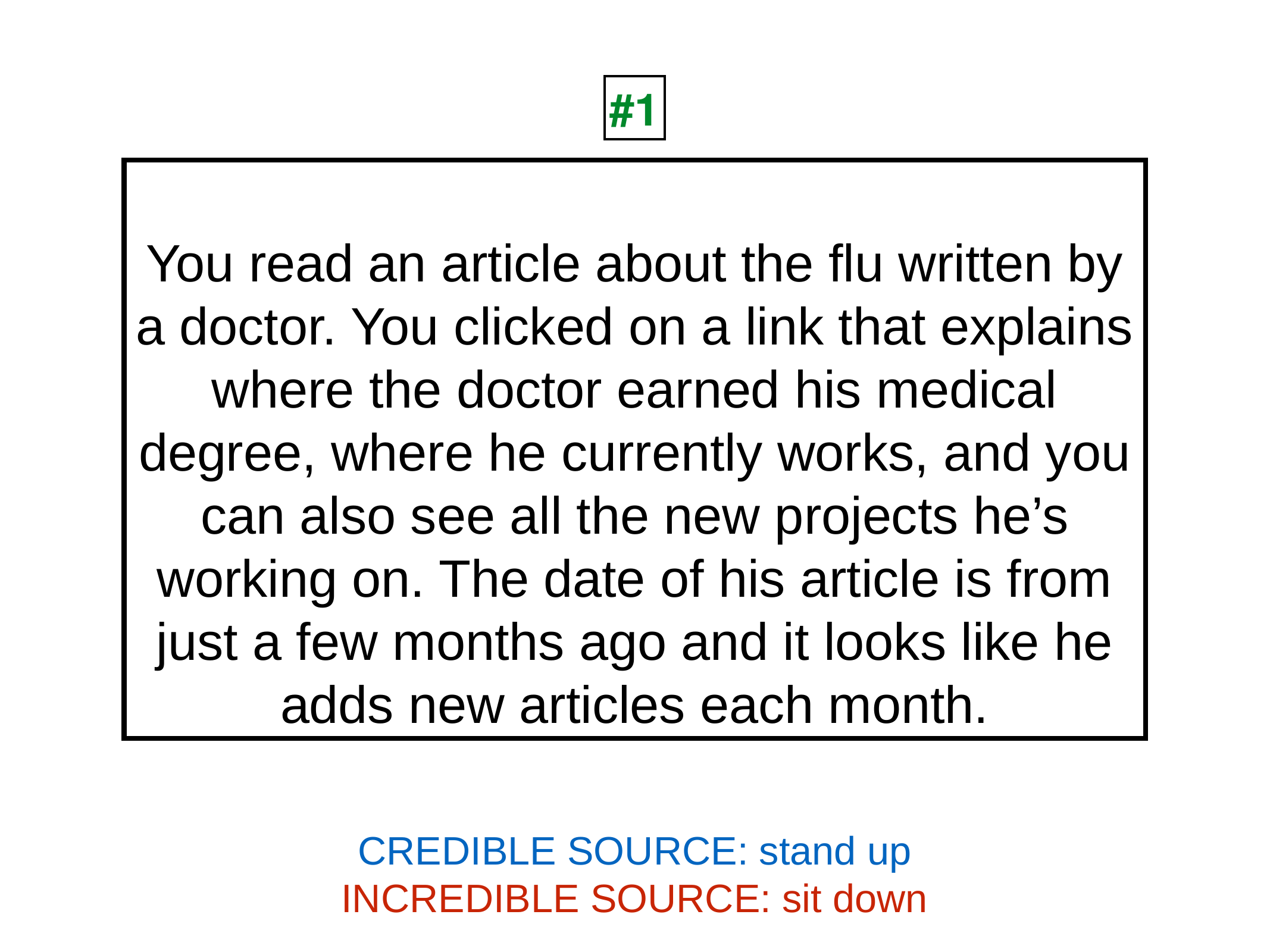

#1
# You read an article about the flu written by a doctor. You clicked on a link that explains where the doctor earned his medical degree, where he currently works, and you can also see all the new projects he’s working on. The date of his article is from just a few months ago and it looks like he adds new articles each month.
CREDIBLE SOURCE: stand up
INCREDIBLE SOURCE: sit down